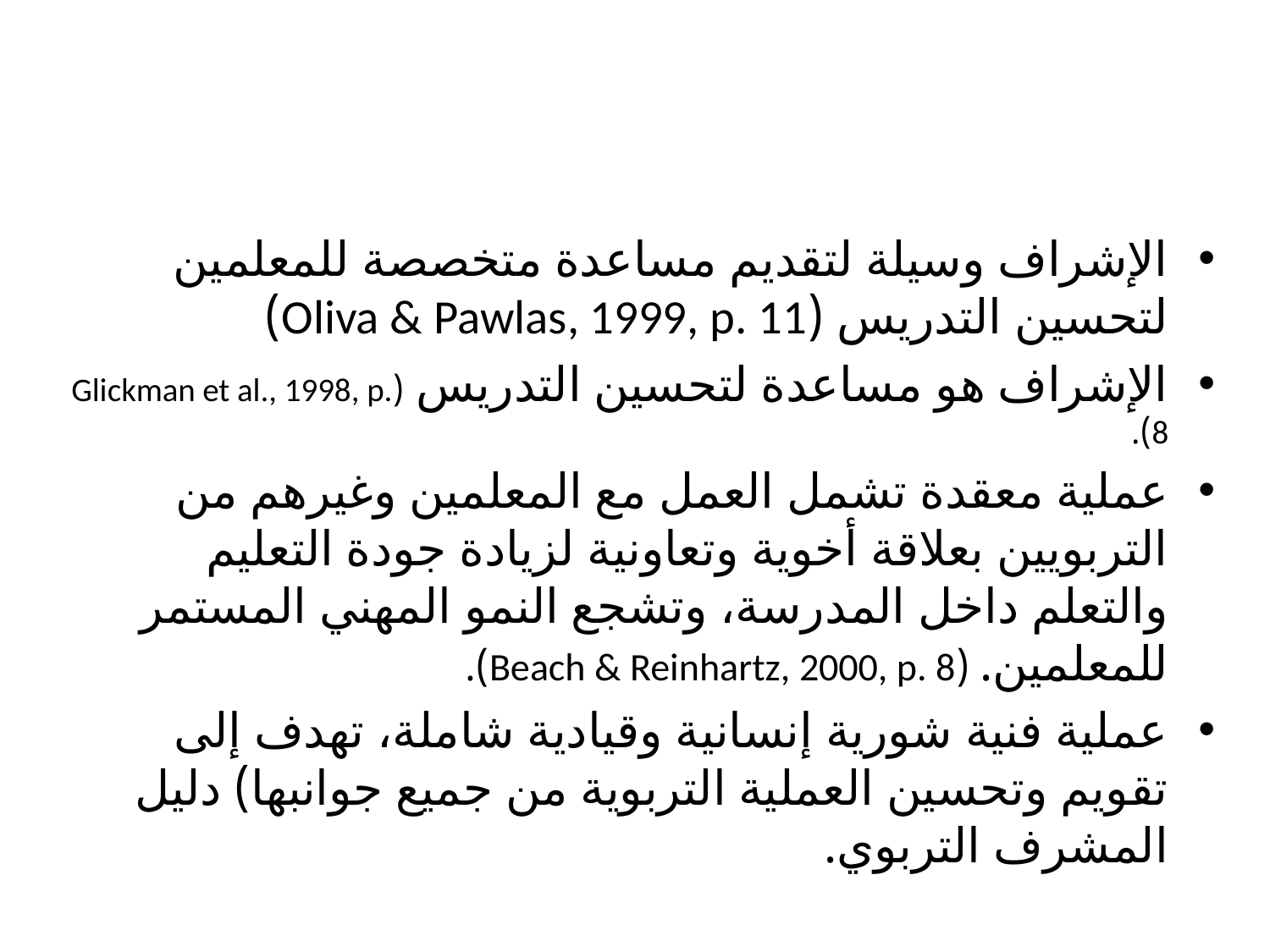

#
الإشراف وسيلة لتقديم مساعدة متخصصة للمعلمين  لتحسين التدريس (Oliva & Pawlas, 1999, p. 11)
الإشراف هو مساعدة لتحسين التدريس (Glickman et al., 1998, p. 8).
عملية معقدة تشمل العمل مع المعلمين وغيرهم من التربويين بعلاقة أخوية وتعاونية لزيادة جودة التعليم والتعلم داخل المدرسة، وتشجع النمو المهني المستمر للمعلمين. (Beach & Reinhartz, 2000, p. 8).
عملية فنية شورية إنسانية وقيادية شاملة، تهدف إلى تقويم وتحسين العملية التربوية من جميع جوانبها) دليل المشرف التربوي.